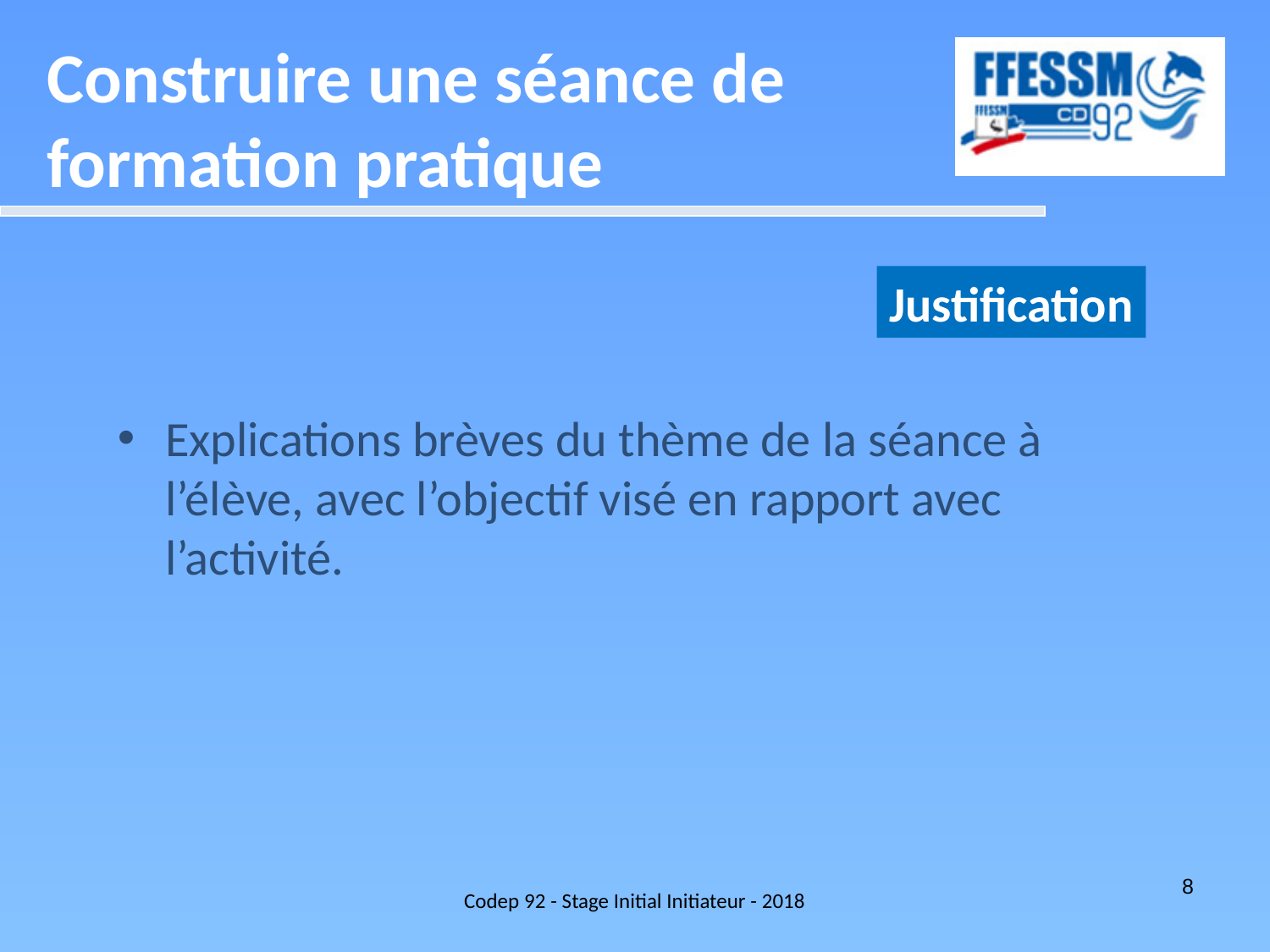

Construire une séance de formation pratique
Justification
Explications brèves du thème de la séance à l’élève, avec l’objectif visé en rapport avec l’activité.

Codep 92 - Stage Initial Initiateur - 2018
8